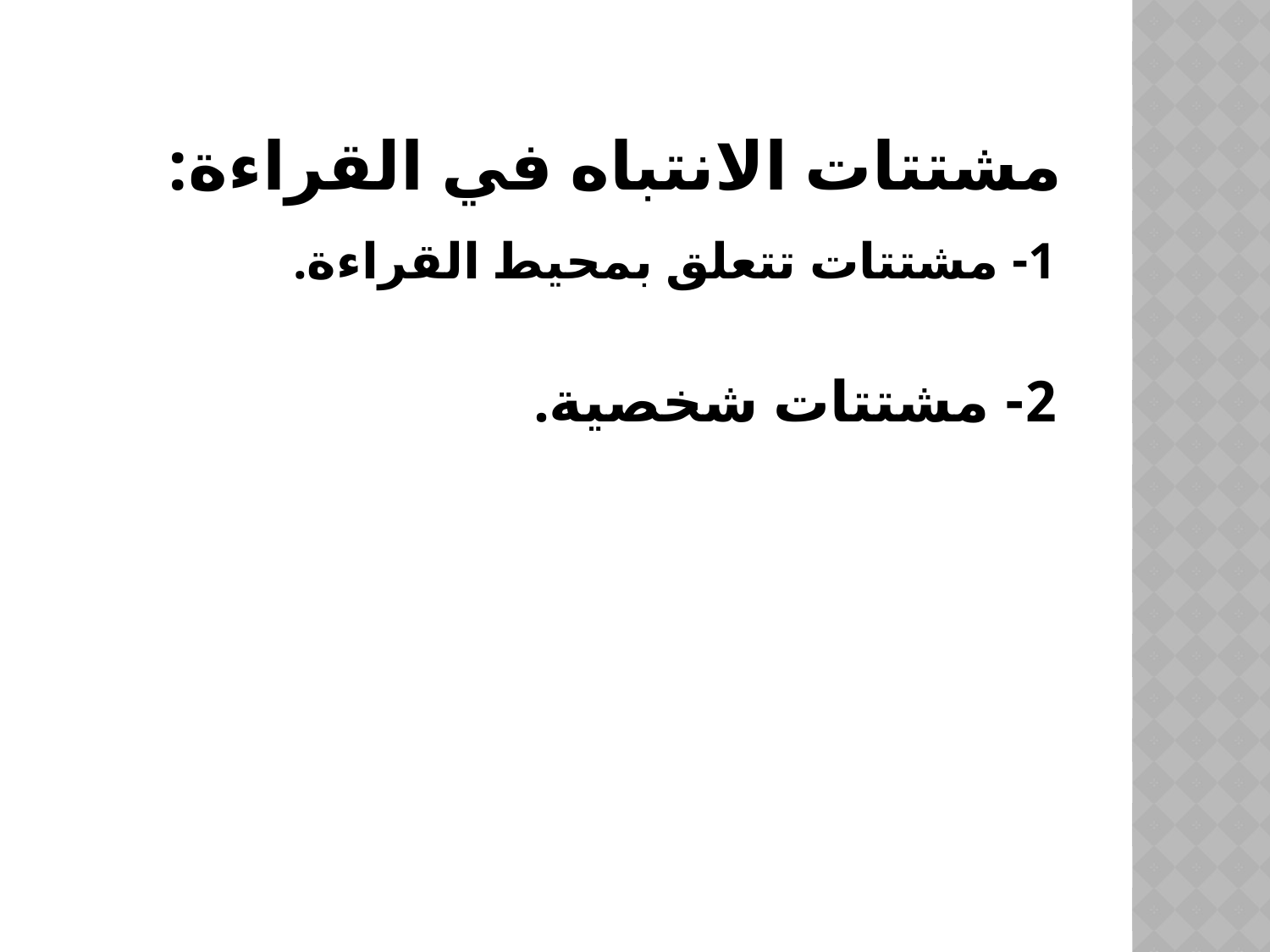

# مشتتات الانتباه في القراءة:
1- مشتتات تتعلق بمحيط القراءة.

2- مشتتات شخصية.